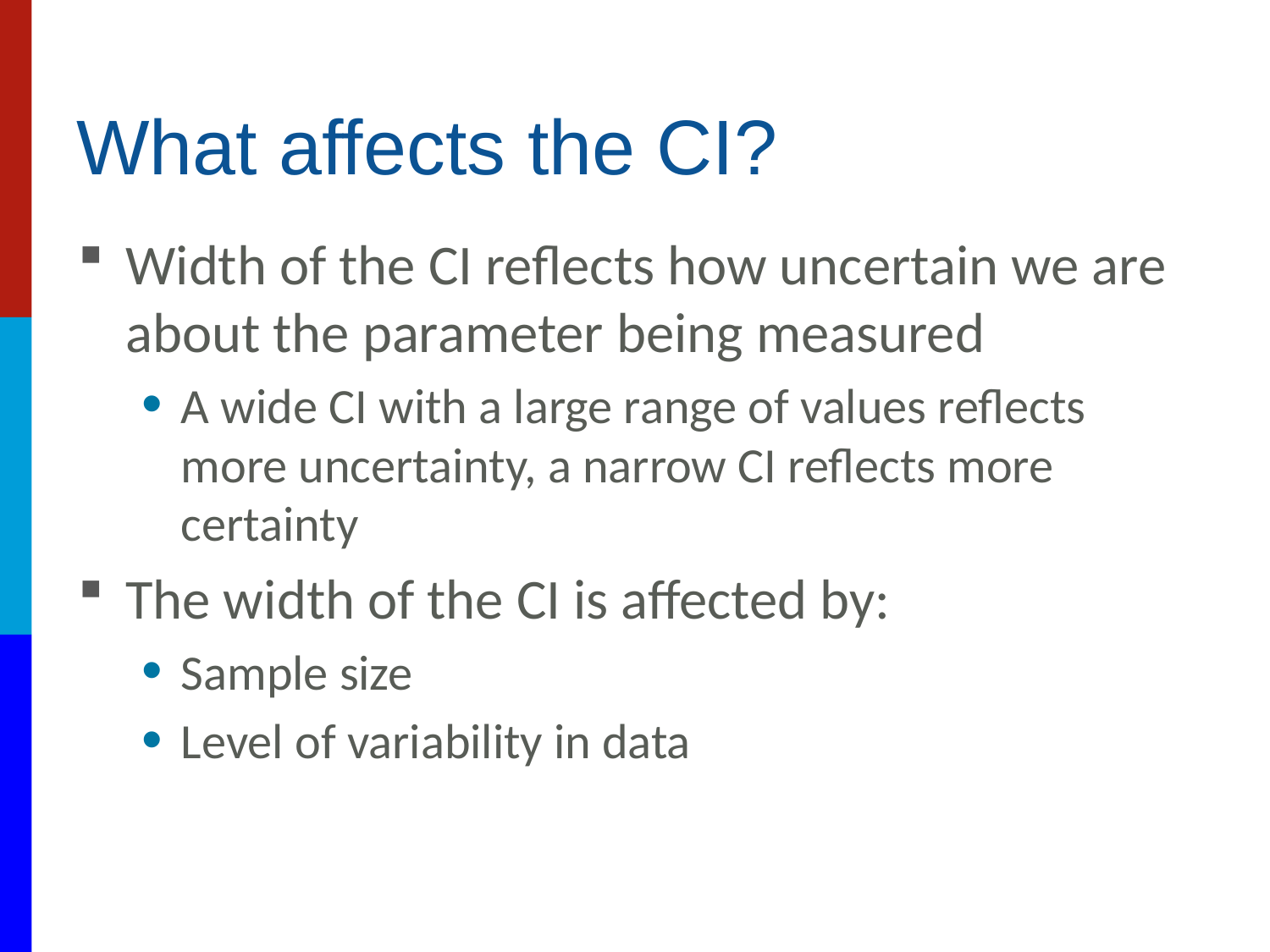

# What affects the CI?
Width of the CI reflects how uncertain we are about the parameter being measured
A wide CI with a large range of values reflects more uncertainty, a narrow CI reflects more certainty
The width of the CI is affected by:
Sample size
Level of variability in data